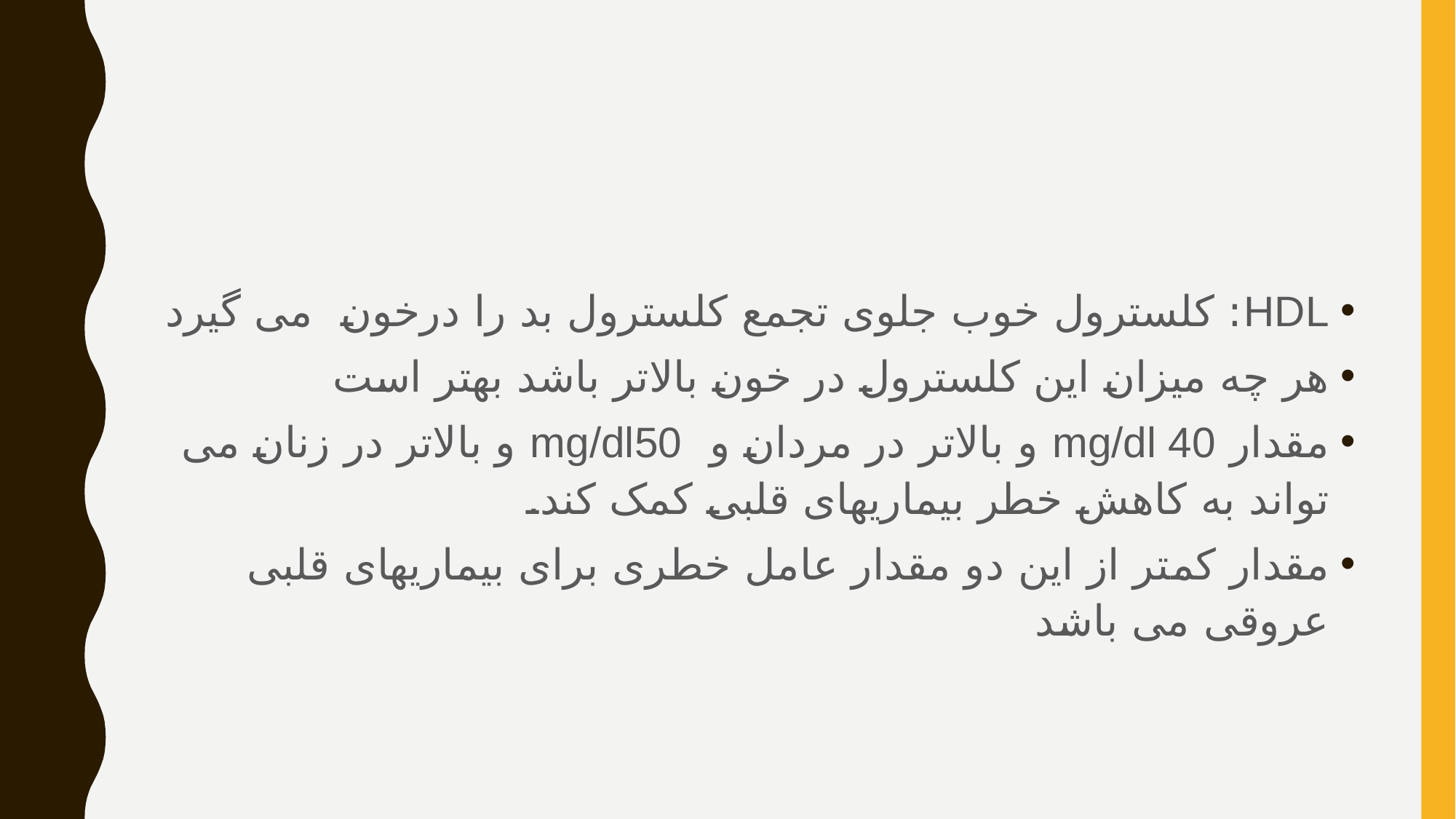

#
HDL: کلسترول خوب جلوی تجمع کلسترول بد را درخون  می گیرد
هر چه میزان این کلسترول در خون بالاتر باشد بهتر است
مقدار mg/dl 40 و بالاتر در مردان و  mg/dl50 و بالاتر در زنان می تواند به کاهش خطر بیماریهای قلبی کمک کند.
مقدار کمتر از این دو مقدار عامل خطری برای بیماریهای قلبی عروقی می باشد